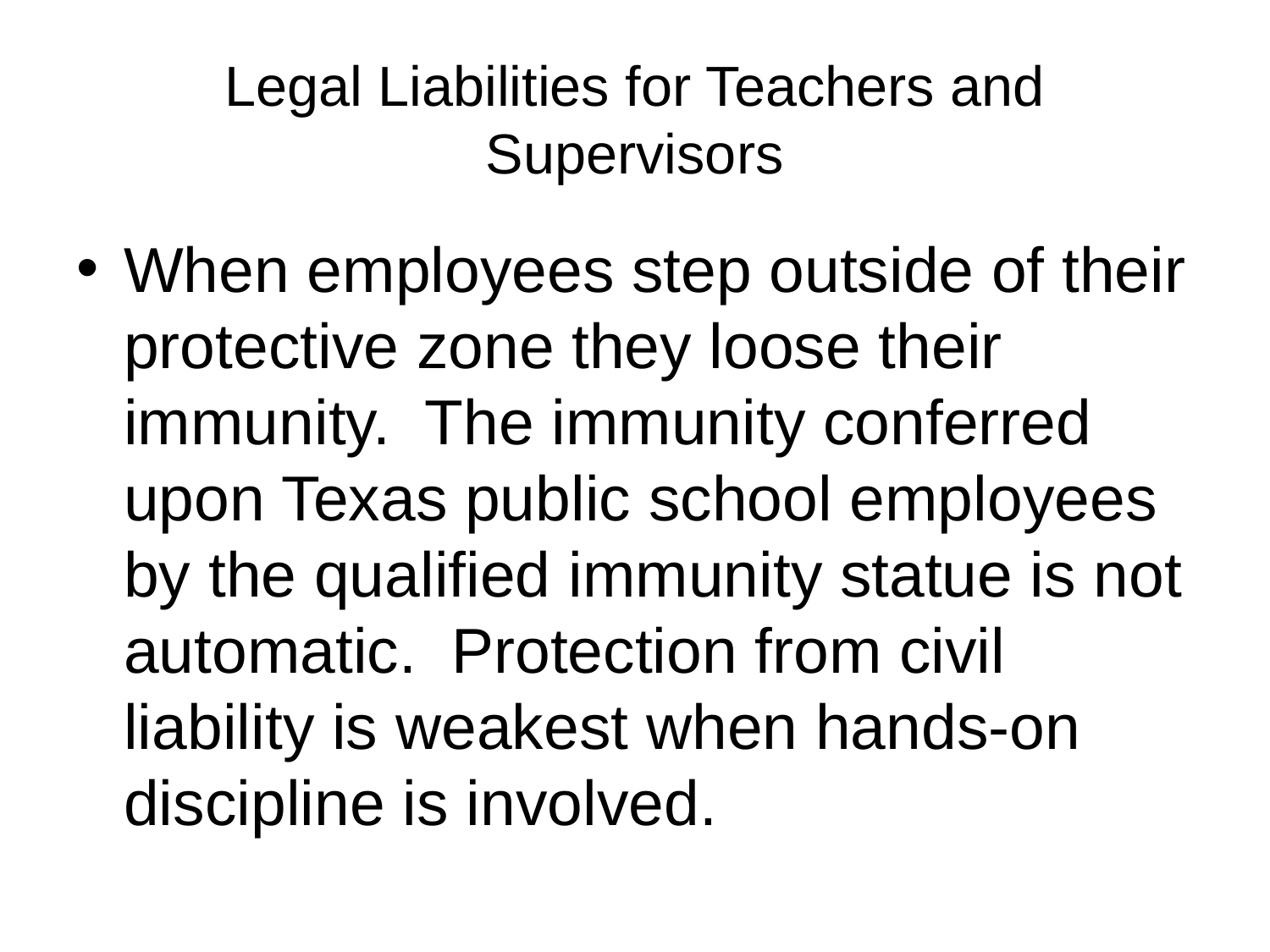

# Legal Liabilities for Teachers and Supervisors
When employees step outside of their protective zone they loose their immunity.  The immunity conferred upon Texas public school employees by the qualified immunity statue is not automatic.  Protection from civil liability is weakest when hands-on discipline is involved.